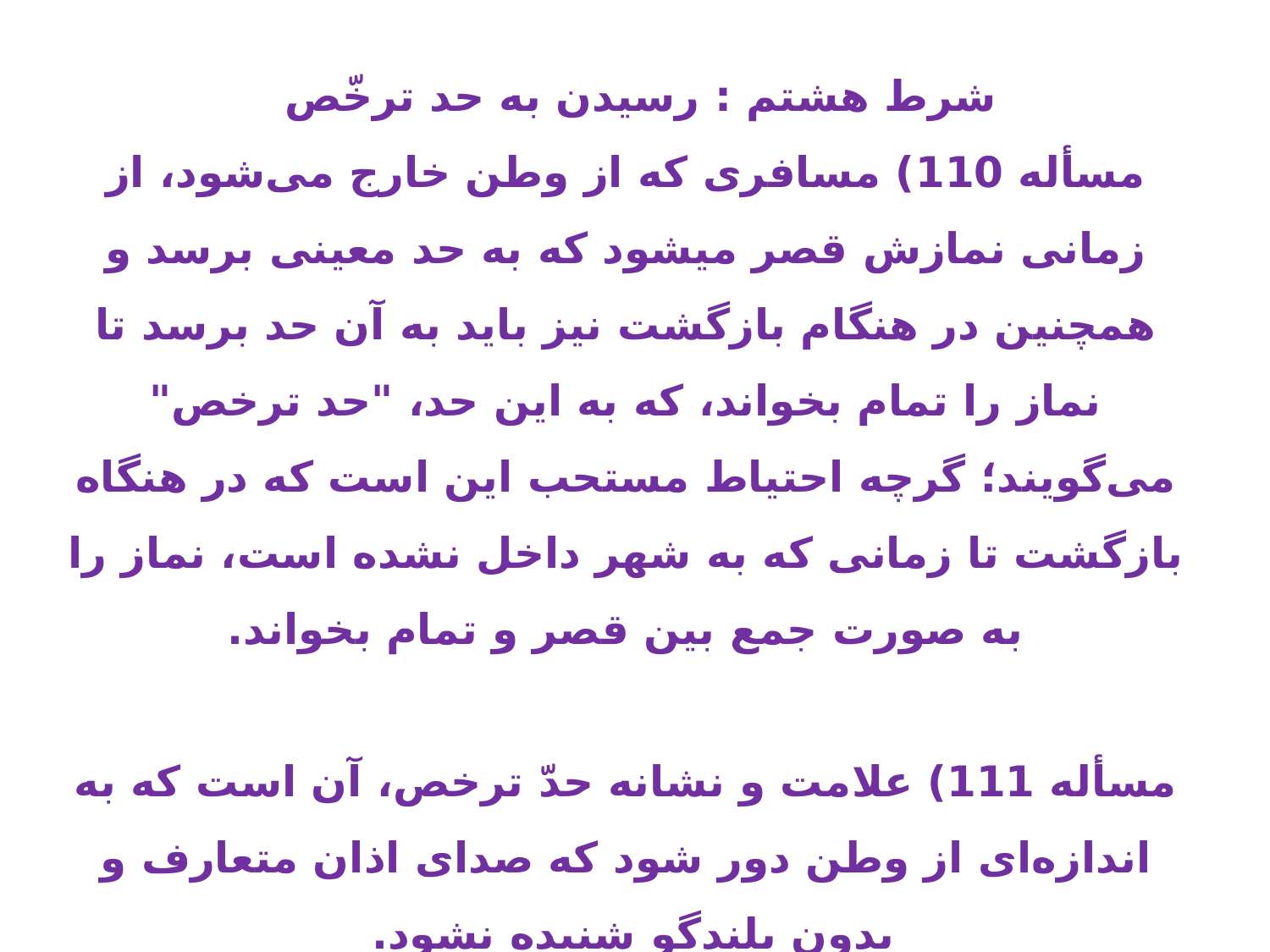

شرط هشتم : رسیدن به حد ترخّص
مسأله 110) مسافری که از وطن خارج می‌شود، از زمانی نمازش قصر میشود که به حد معینی برسد و همچنین در هنگام بازگشت نیز باید به آن حد برسد تا نماز را تمام بخواند، که به این حد، "حد ترخص" می‌گویند؛ گرچه احتیاط مستحب این است که در هنگاه بازگشت تا زمانی که به شهر داخل نشده است، نماز را به صورت جمع بین قصر و تمام بخواند.

مسأله 111) علامت و نشانه حدّ ترخص، آن است که به اندازه‌ای از وطن دور شود که صدای اذان متعارف و بدون بلندگو شنیده نشود.